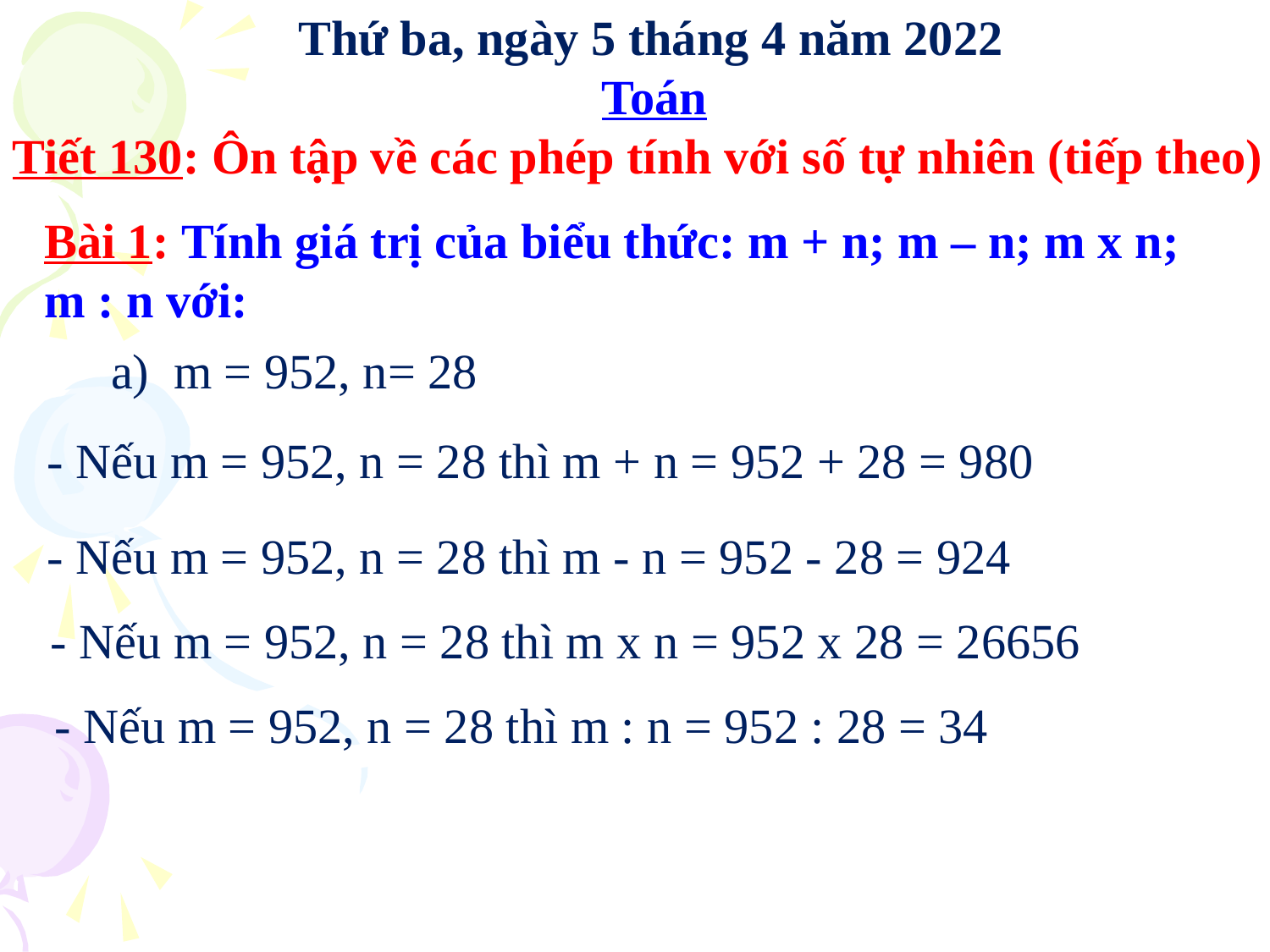

Thứ ba, ngày 5 tháng 4 năm 2022
                                                Toán
Tiết 130: Ôn tập về các phép tính với số tự nhiên (tiếp theo)
Bài 1: Tính giá trị của biểu thức: m + n; m – n; m x n; m : n với:
     a)  m = 952, n= 28
- Nếu m = 952, n = 28 thì m + n = 952 + 28 = 980
- Nếu m = 952, n = 28 thì m - n = 952 - 28 = 924
- Nếu m = 952, n = 28 thì m x n = 952 x 28 = 26656
- Nếu m = 952, n = 28 thì m : n = 952 : 28 = 34